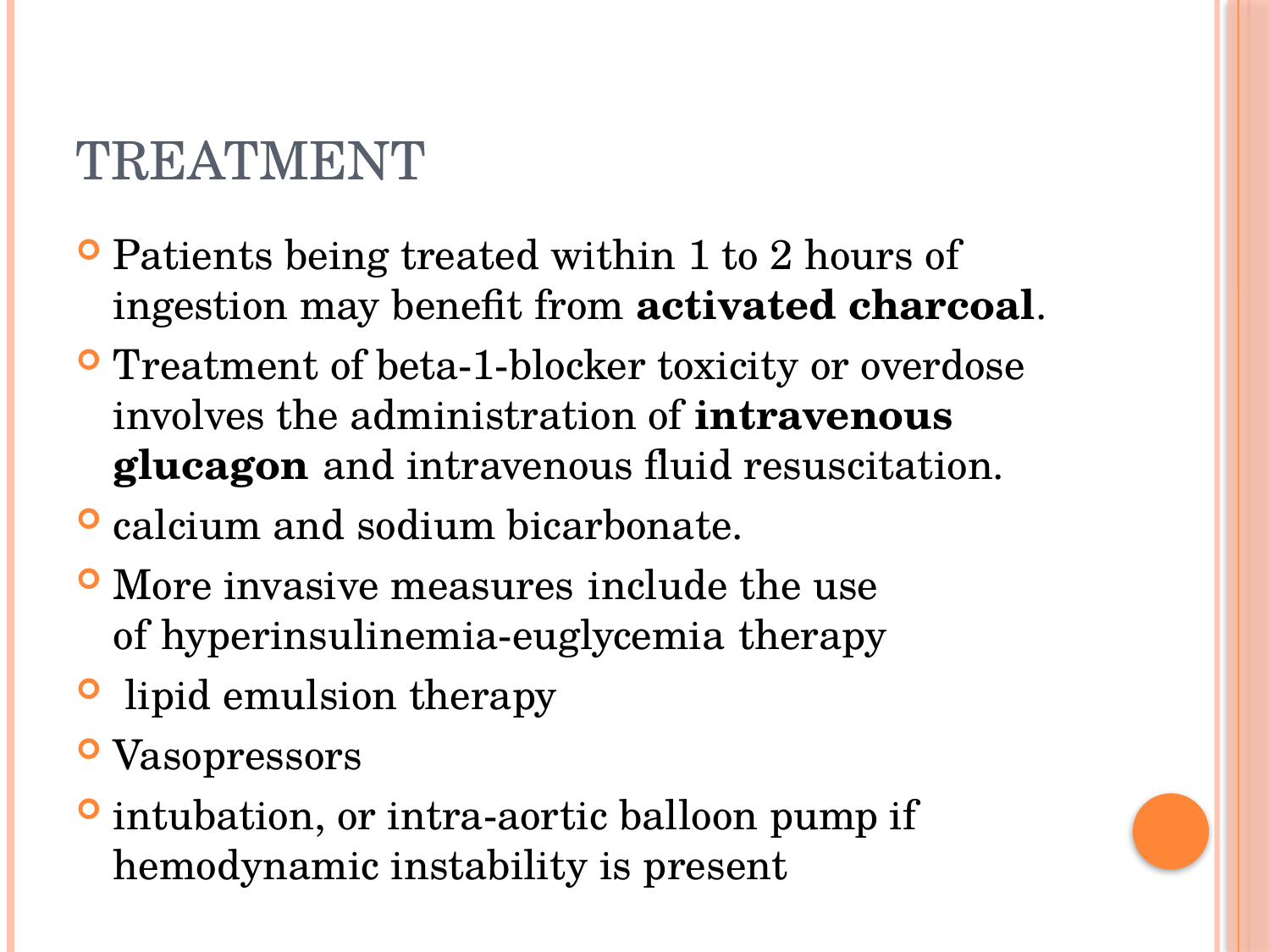

# TREATMENT
Patients being treated within 1 to 2 hours of ingestion may benefit from activated charcoal.
Treatment of beta-1-blocker toxicity or overdose involves the administration of intravenous glucagon and intravenous fluid resuscitation.
calcium and sodium bicarbonate.
More invasive measures include the use of hyperinsulinemia-euglycemia therapy
 lipid emulsion therapy
Vasopressors
intubation, or intra-aortic balloon pump if hemodynamic instability is present